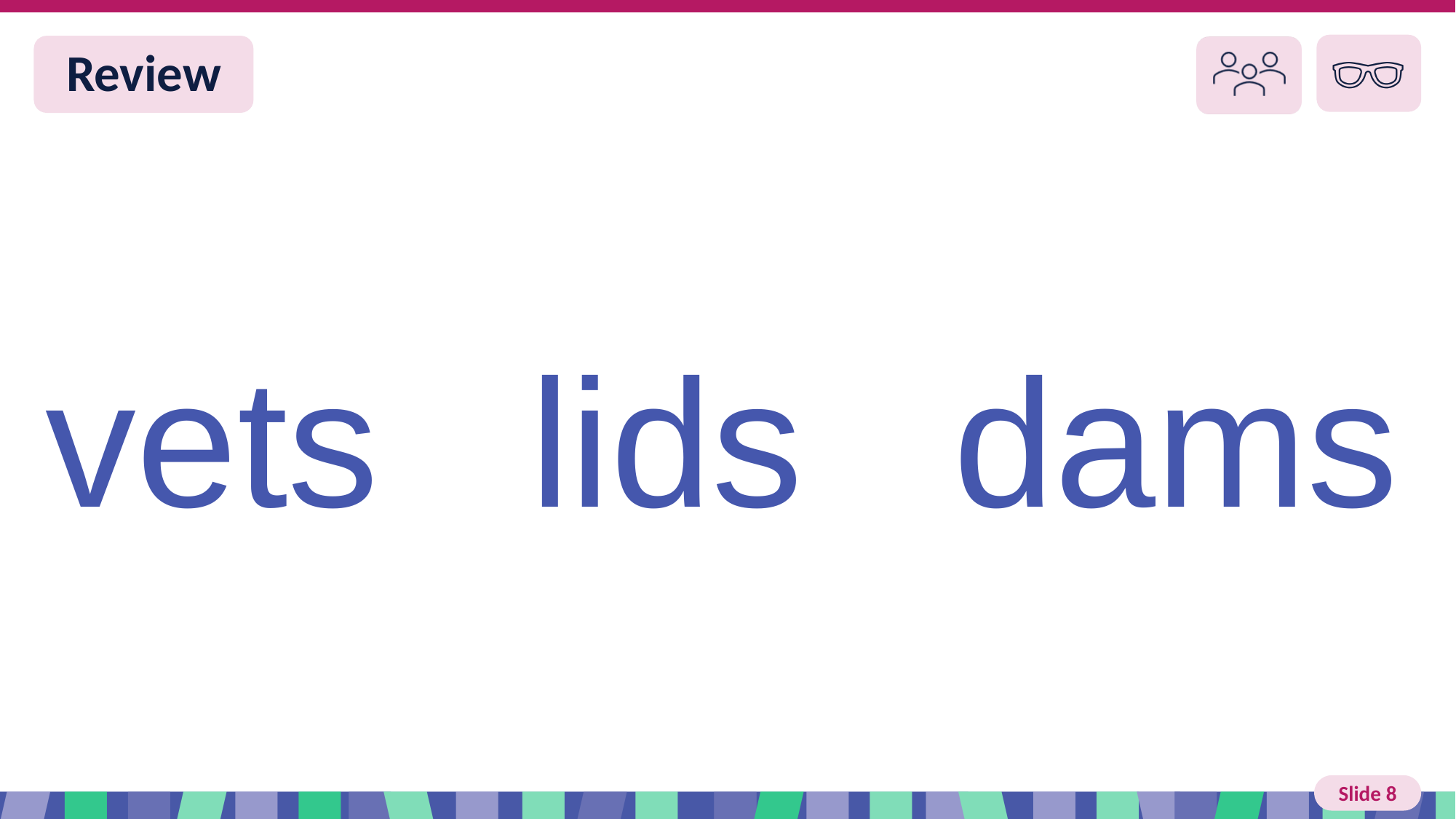

# Slide 8 Review
vets   lids   dams